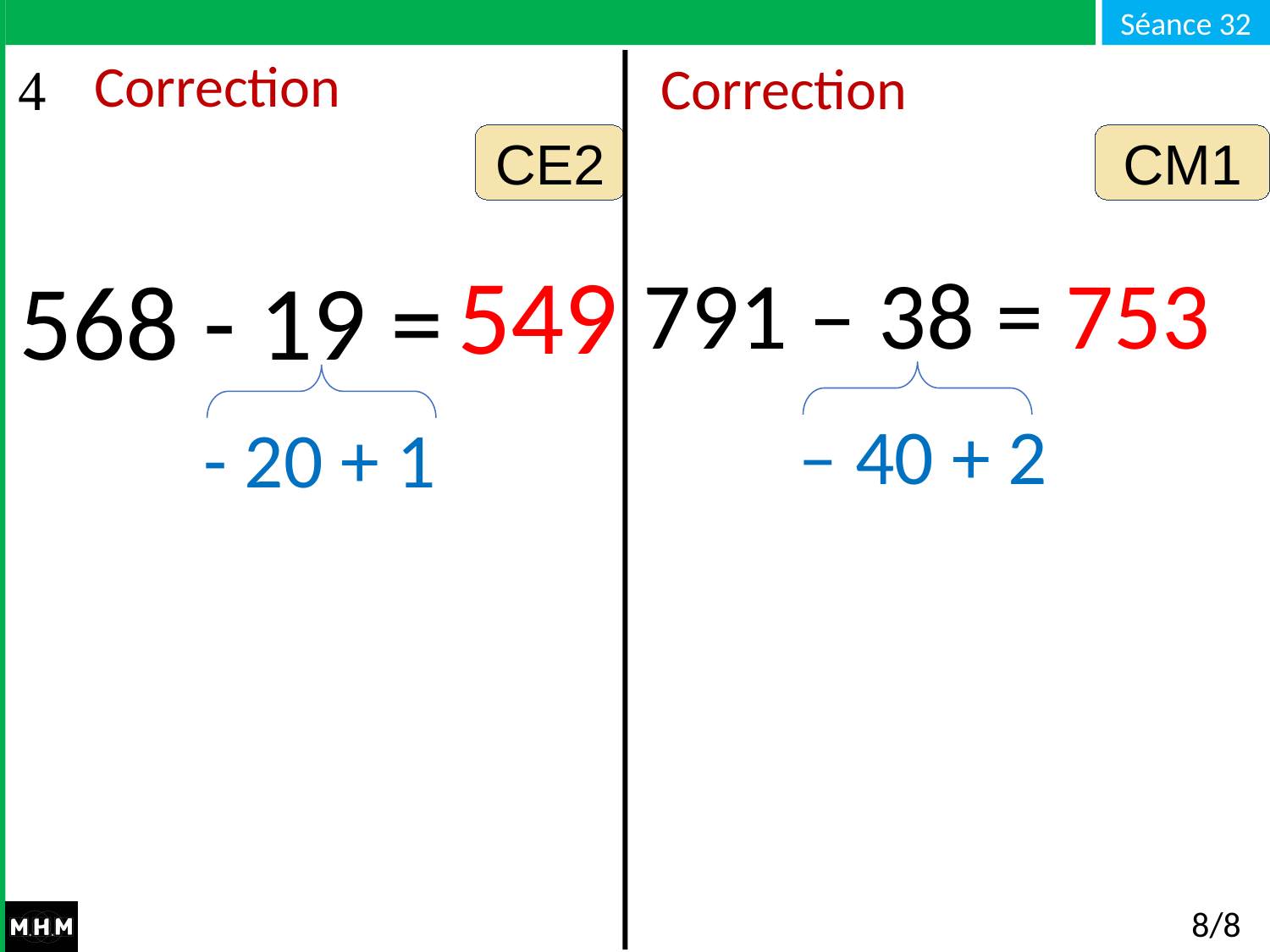

# Correction
Correction
CE2
CM1
549
791 – 38 = 753
568 - 19 =

– 40 + 2
- 20 + 1
8/8